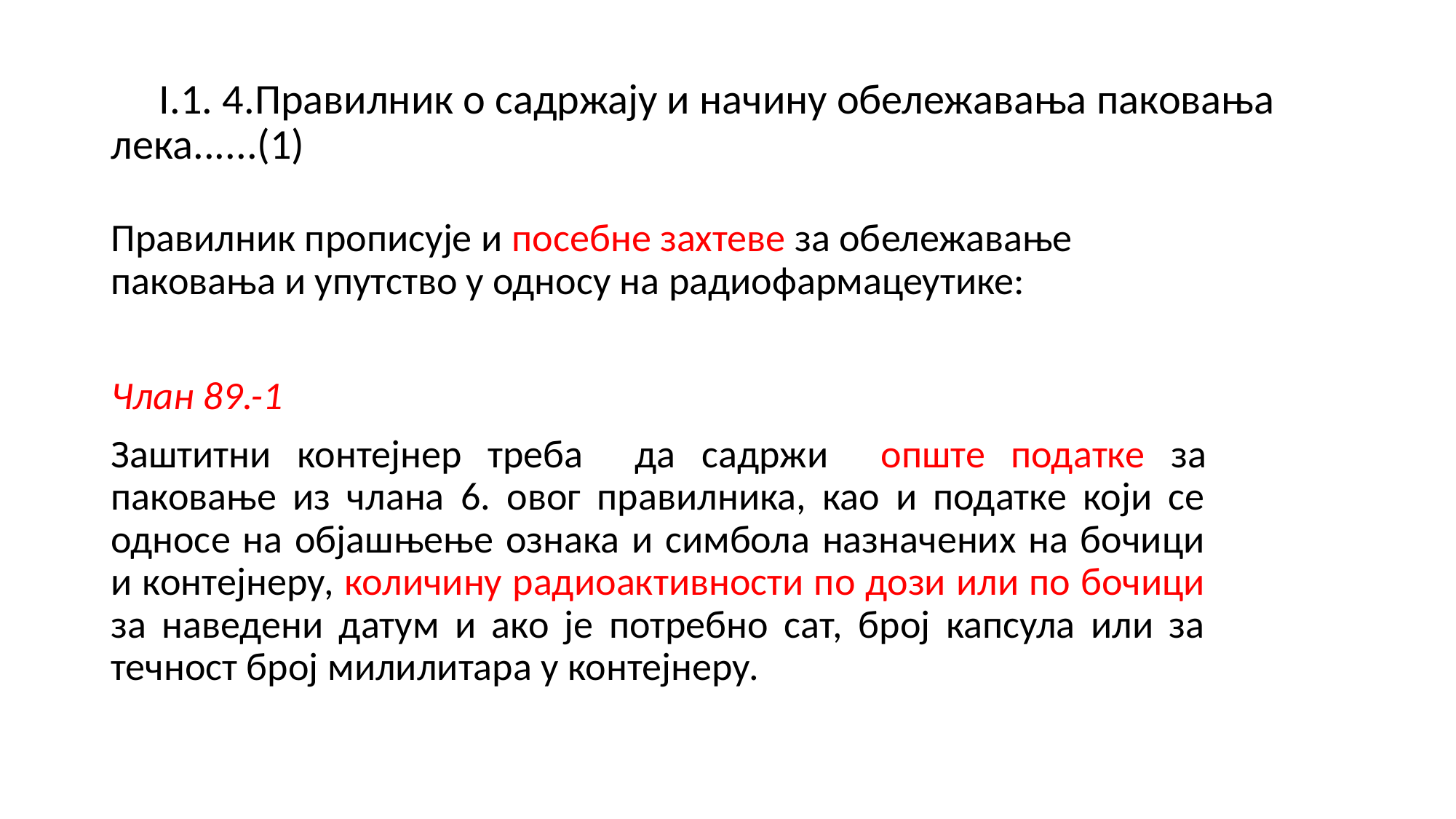

# I.1. 4.Правилник о садржају и начину обележавања паковања лека......(1)
Правилник прописује и посебне захтеве за обележавање паковања и упутство у односу на радиофармацеутике:

Члан 89.-1
Заштитни контејнер треба  да садржи  опште податке за паковање из члана 6. овог правилника, као и податке који се односе на објашњење ознака и симбола назначених на бочици и контејнеру, количину радиоактивности по дози или по бочици за наведени датум и ако је потребно сат, број капсула или за течност број милилитара у контејнеру.